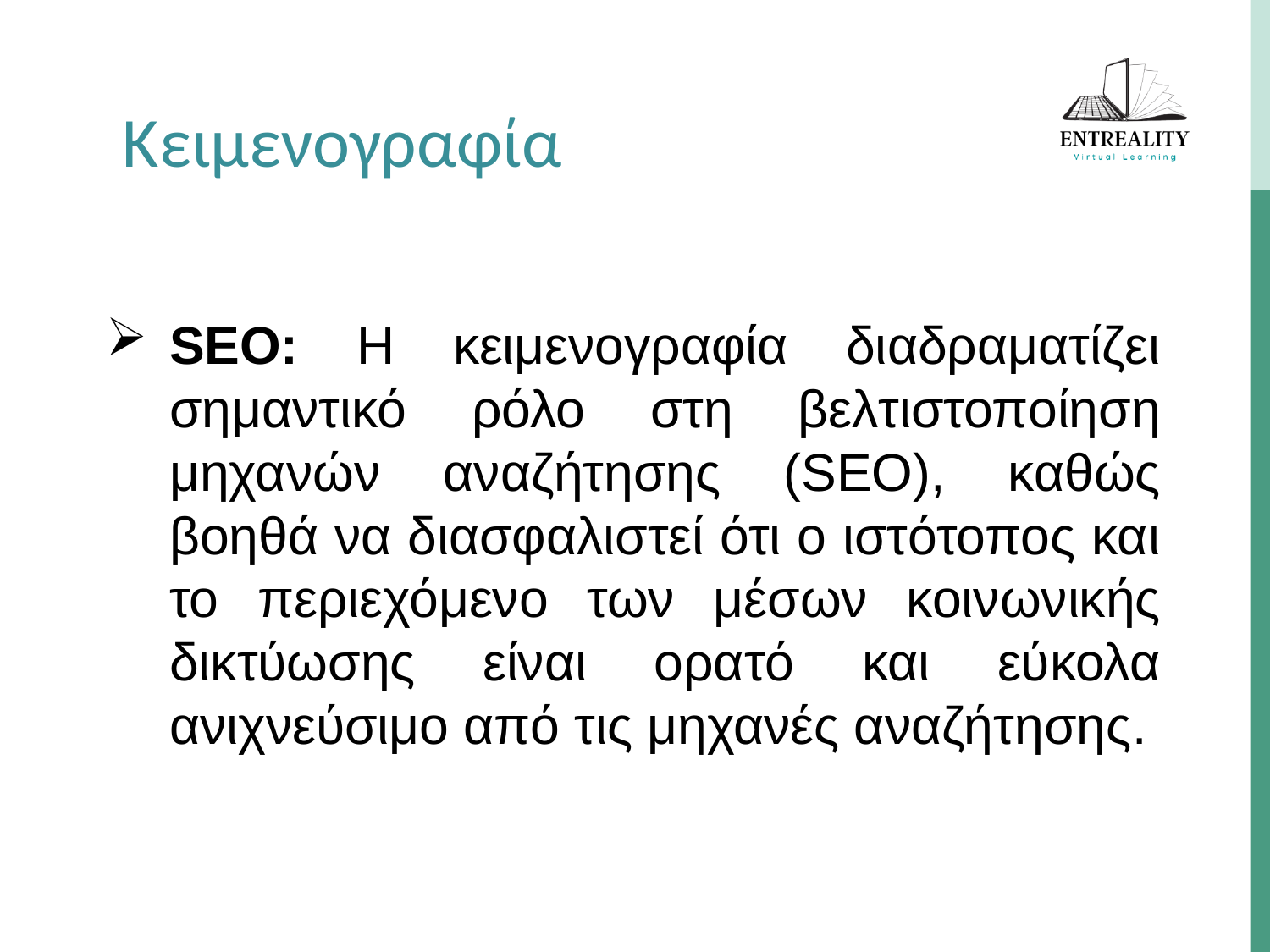

Κειμενογραφία
SEO: Η κειμενογραφία διαδραματίζει σημαντικό ρόλο στη βελτιστοποίηση μηχανών αναζήτησης (SEO), καθώς βοηθά να διασφαλιστεί ότι ο ιστότοπος και το περιεχόμενο των μέσων κοινωνικής δικτύωσης είναι ορατό και εύκολα ανιχνεύσιμο από τις μηχανές αναζήτησης.